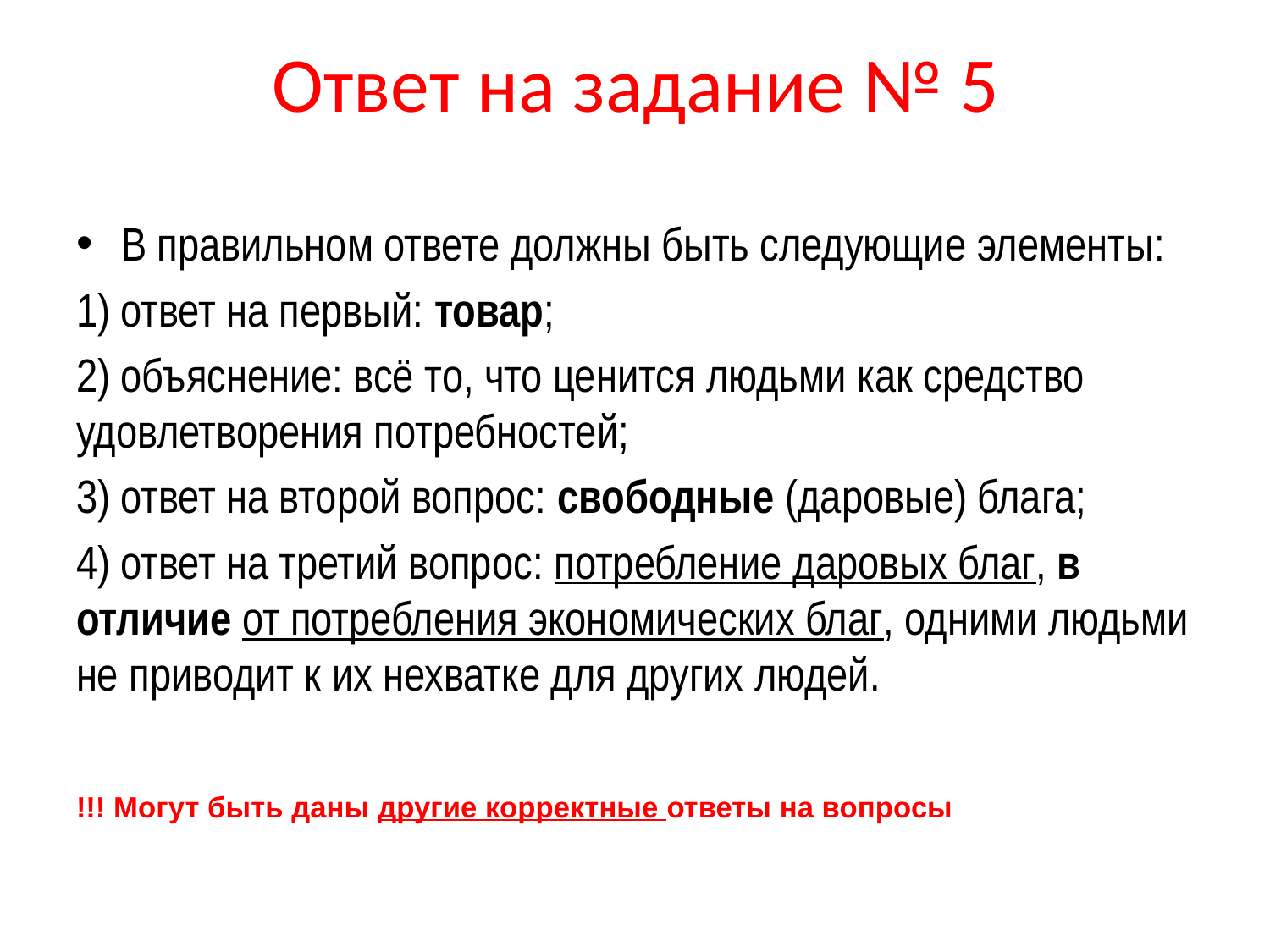

# Ответ на задание № 5

В правильном ответе должны быть следующие элементы:
1) ответ на первый: товар;
2) объяснение: всё то, что ценится людьми как средство удовлетворения потребностей;
3) ответ на второй вопрос: свободные (даровые) блага;
4) ответ на третий вопрос: потребление даровых благ, в отличие от потребления экономических благ, одними людьми не приводит к их нехватке для других людей.

!!! Могут быть даны другие корректные ответы на вопросы